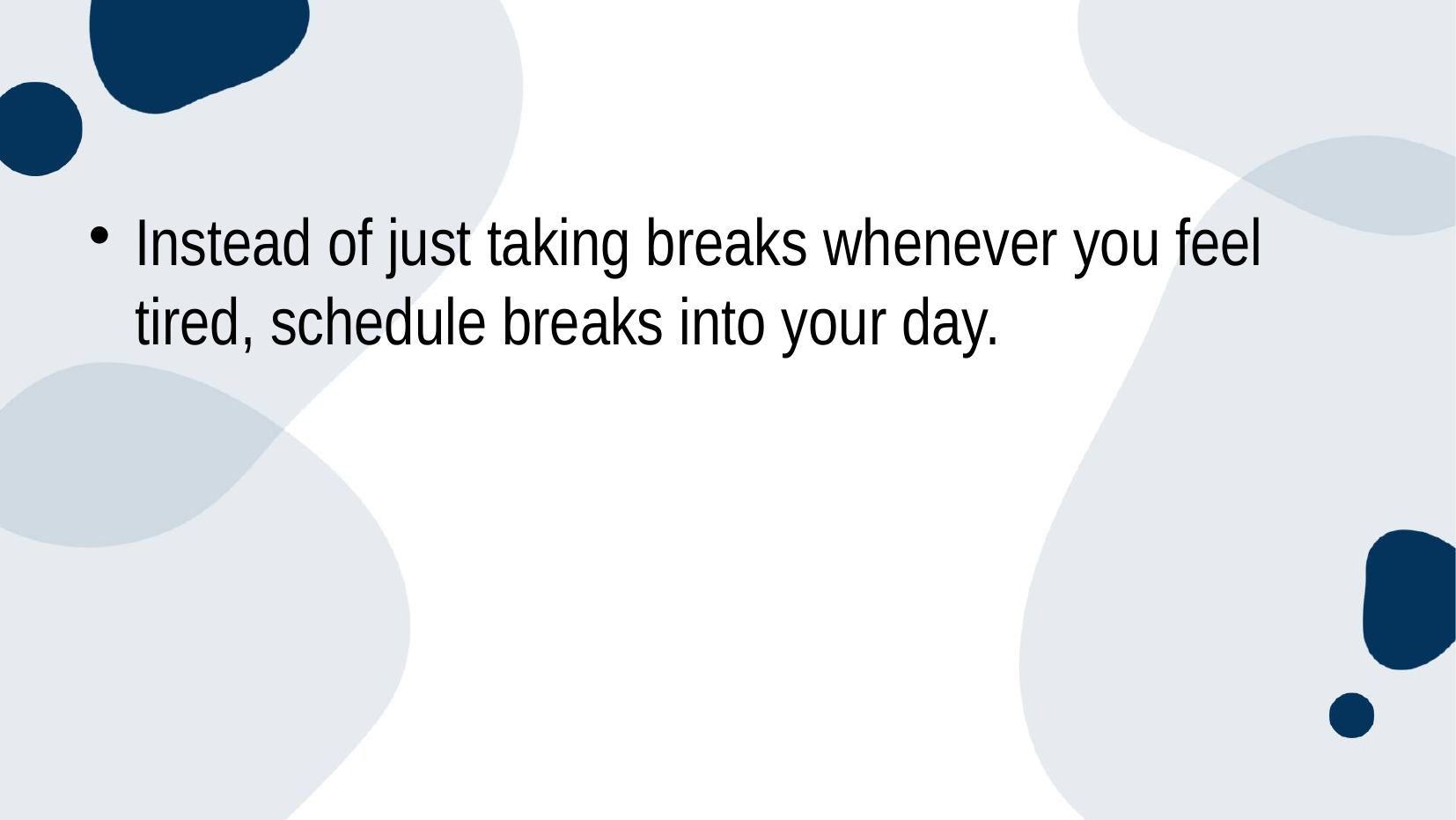

Instead of just taking breaks whenever you feel tired, schedule breaks into your day.